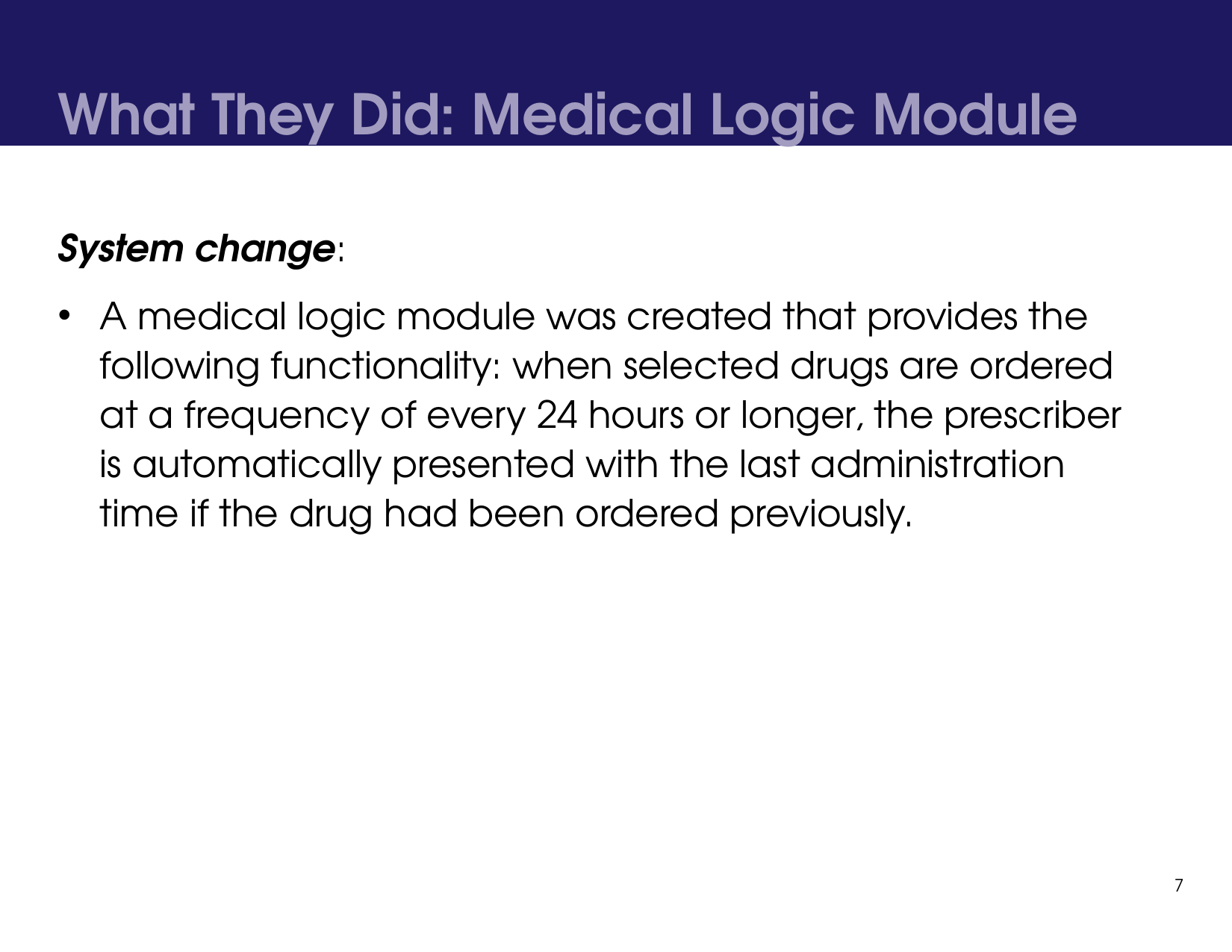

# What They Did: Medical Logic Module
System change:
A medical logic module was created that provides the following functionality: when selected drugs are ordered at a frequency of every 24 hours or longer, the prescriber is automatically presented with the last administration time if the drug had been ordered previously.
7